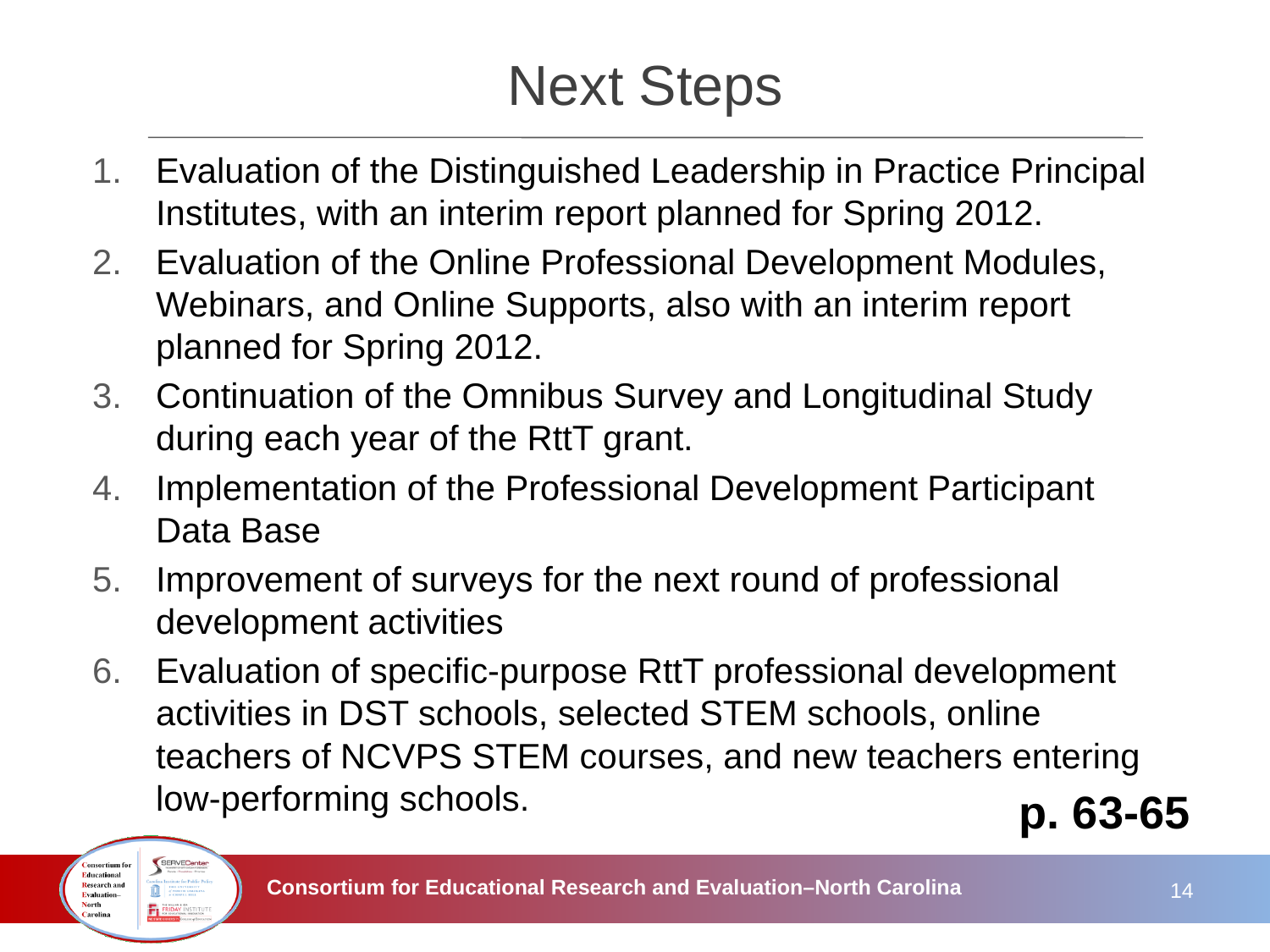

# Next Steps
Evaluation of the Distinguished Leadership in Practice Principal Institutes, with an interim report planned for Spring 2012.
Evaluation of the Online Professional Development Modules, Webinars, and Online Supports, also with an interim report planned for Spring 2012.
Continuation of the Omnibus Survey and Longitudinal Study during each year of the RttT grant.
Implementation of the Professional Development Participant Data Base
Improvement of surveys for the next round of professional development activities
Evaluation of specific-purpose RttT professional development activities in DST schools, selected STEM schools, online teachers of NCVPS STEM courses, and new teachers entering low-performing schools.
p. 63-65
14